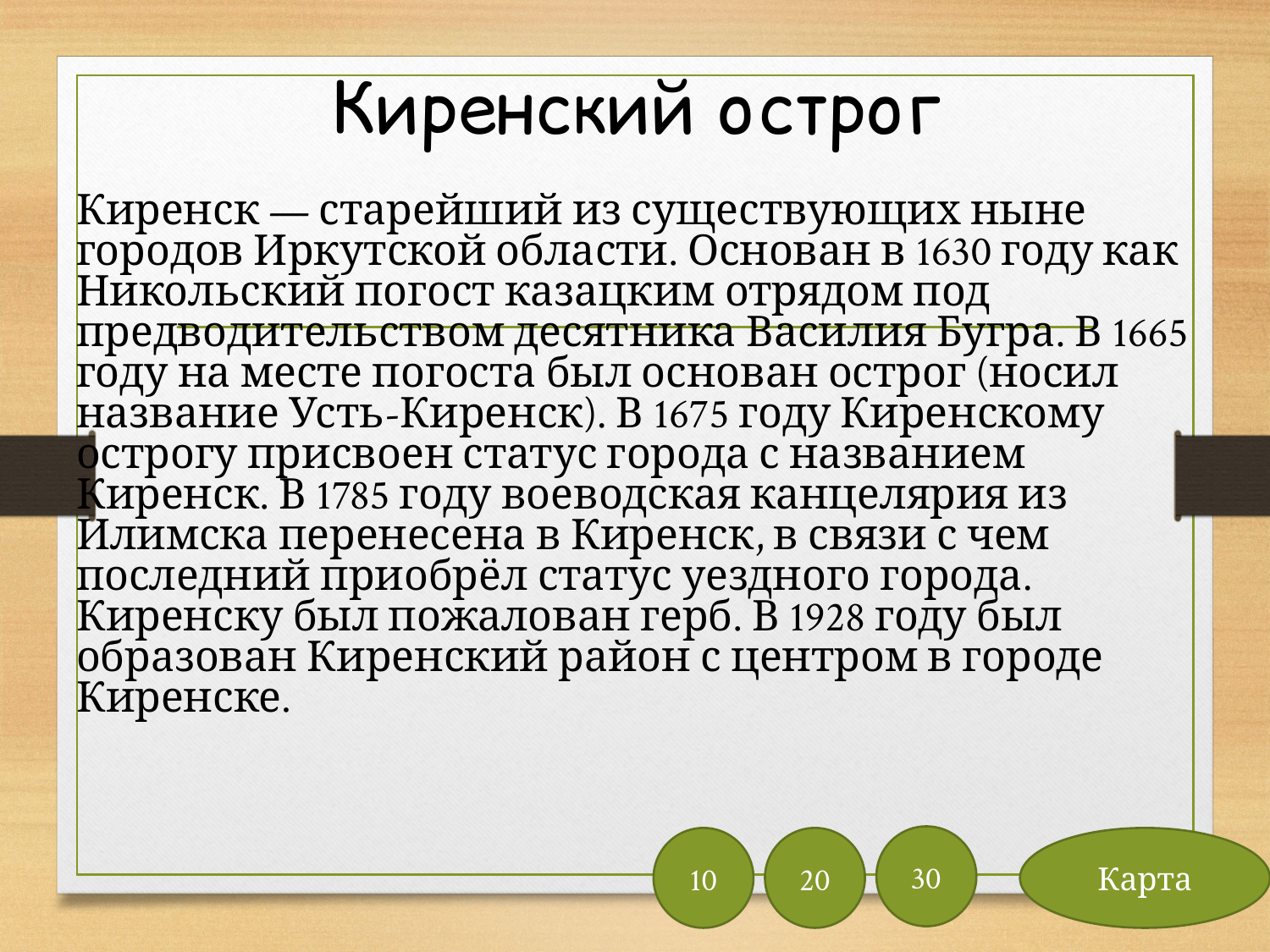

# Киренский острог
Киренск — старейший из существующих ныне городов Иркутской области. Основан в 1630 году как Никольский погост казацким отрядом под предводительством десятника Василия Бугра. В 1665 году на месте погоста был основан острог (носил название Усть-Киренск). В 1675 году Киренскому острогу присвоен статус города с названием Киренск. В 1785 году воеводская канцелярия из Илимска перенесена в Киренск, в связи с чем последний приобрёл статус уездного города. Киренску был пожалован герб. В 1928 году был образован Киренский район с центром в городе Киренске.
30
10
20
Карта